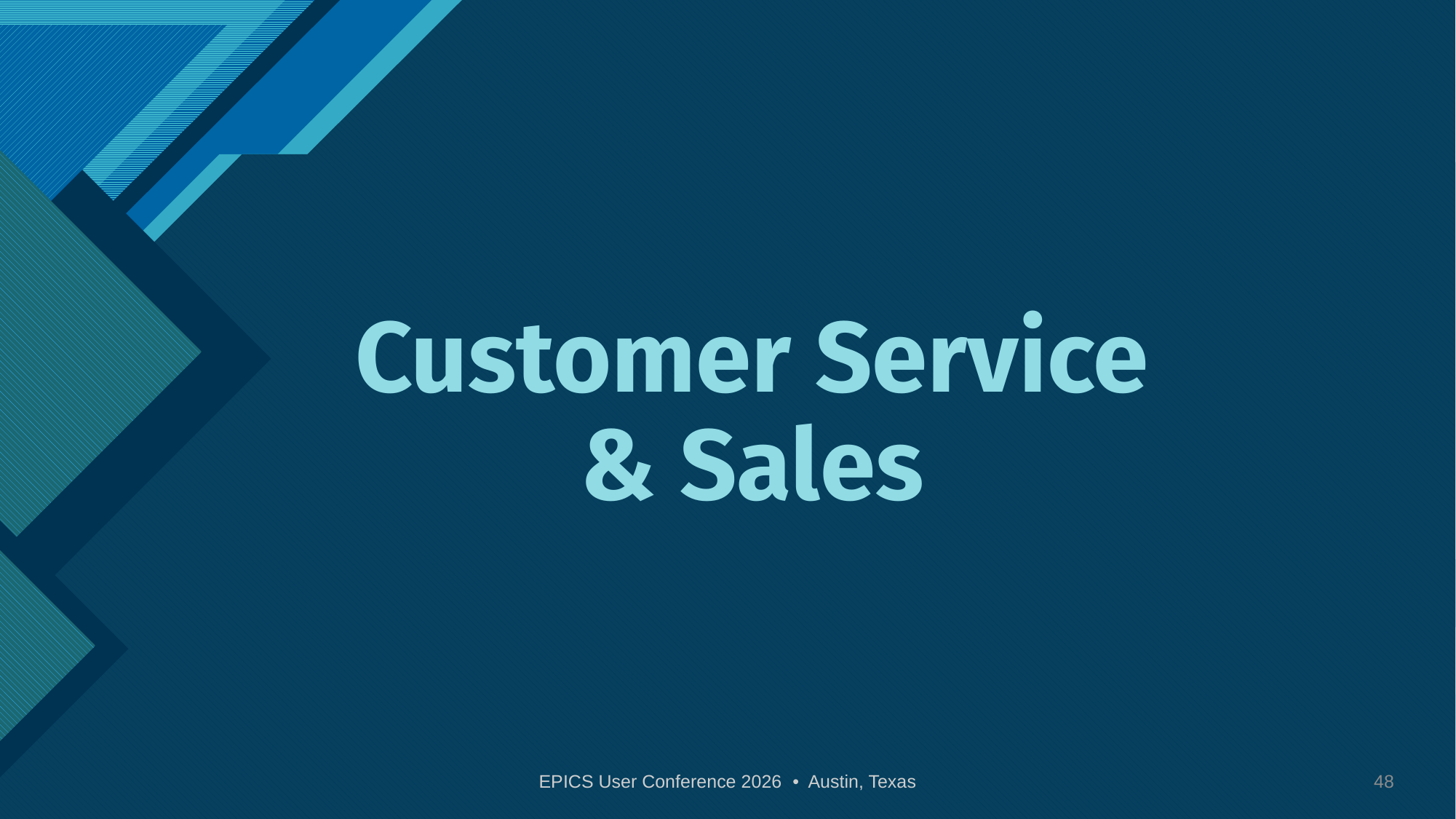

# Customer Service & Sales
EPICS User Conference 2026  •  Austin, Texas
48